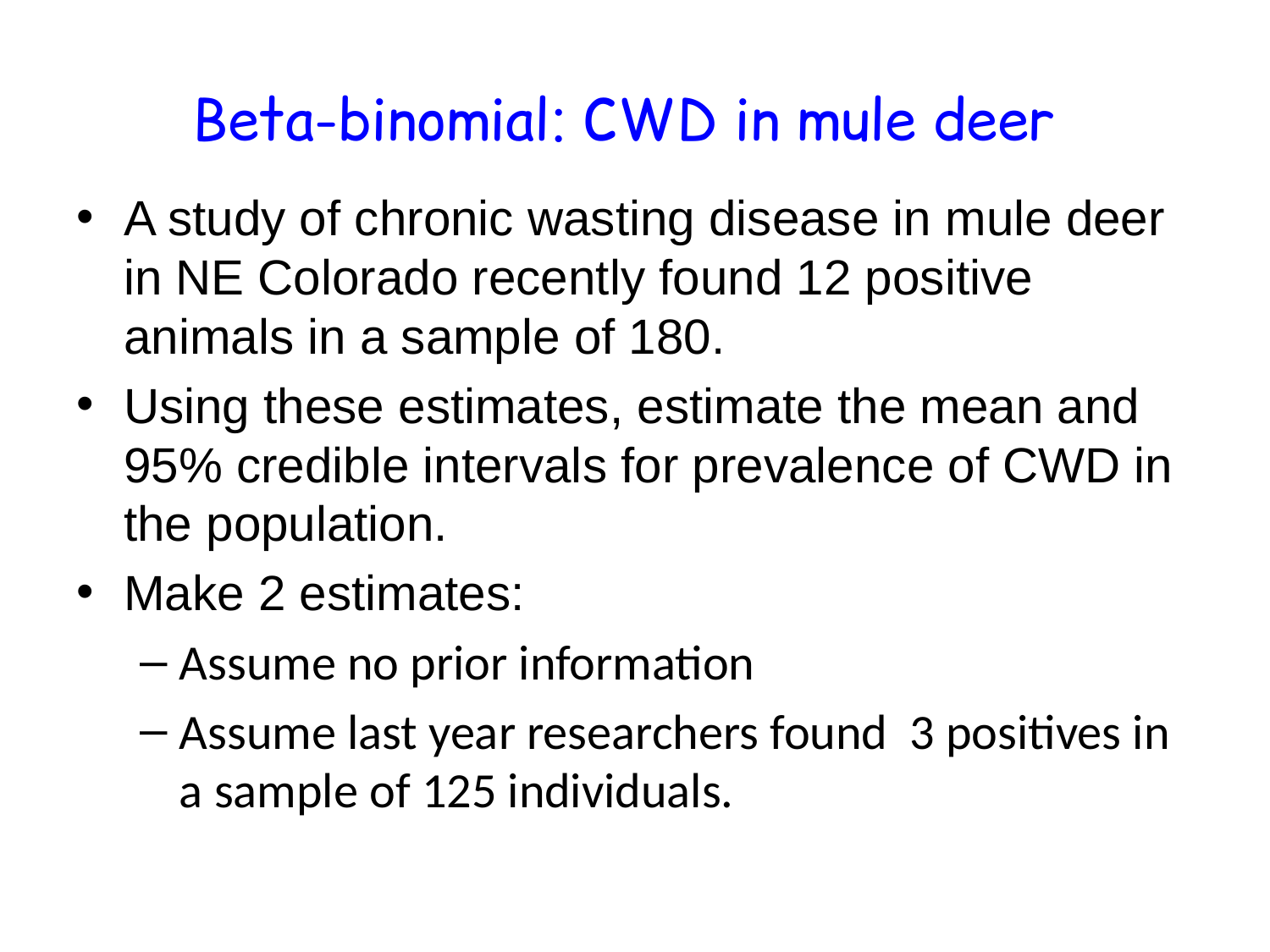

# Beta-binomial: CWD in mule deer
A study of chronic wasting disease in mule deer in NE Colorado recently found 12 positive animals in a sample of 180.
Using these estimates, estimate the mean and 95% credible intervals for prevalence of CWD in the population.
Make 2 estimates:
Assume no prior information
Assume last year researchers found  3 positives in a sample of 125 individuals.